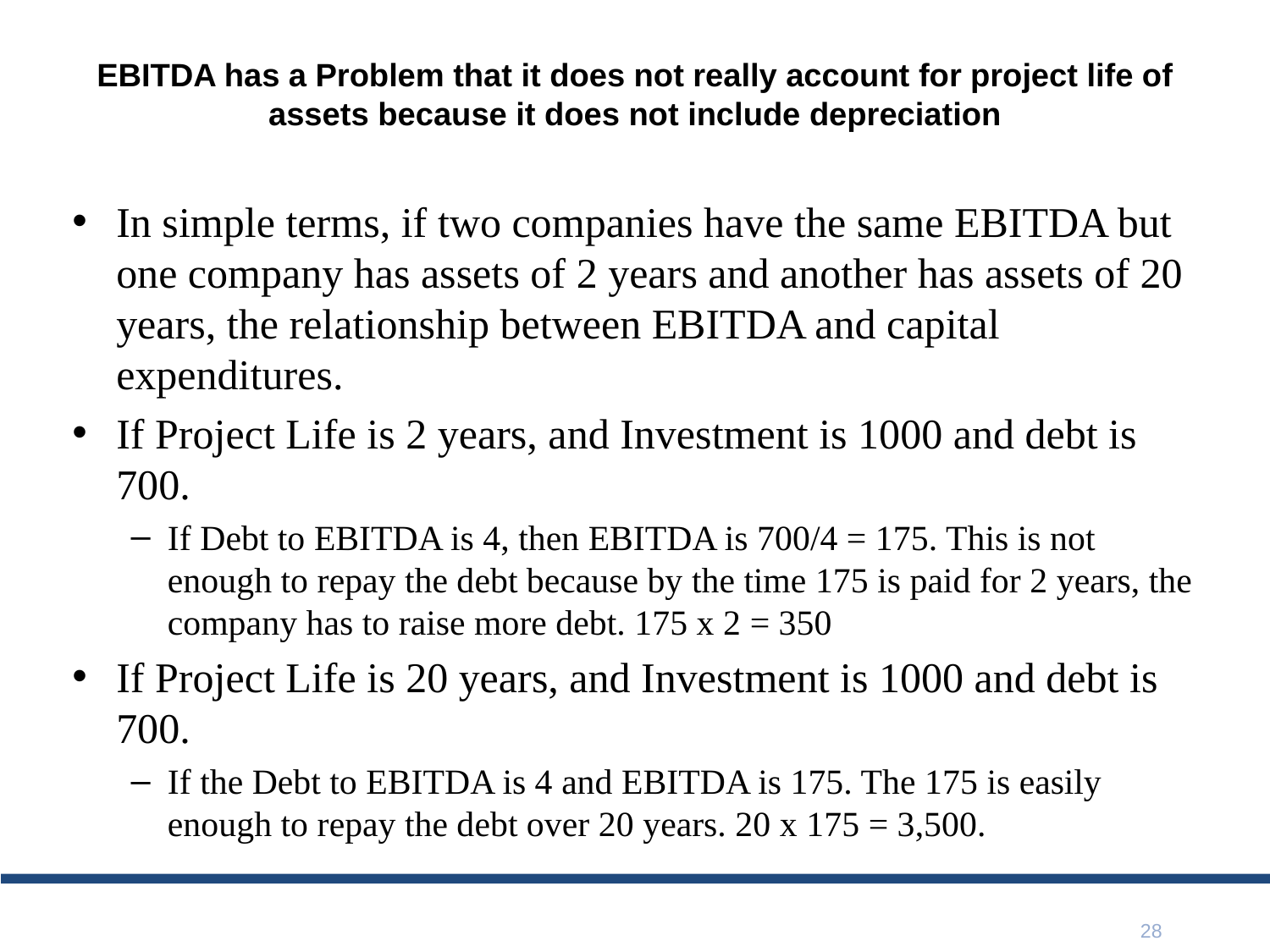

# EBITDA has a Problem that it does not really account for project life of assets because it does not include depreciation
In simple terms, if two companies have the same EBITDA but one company has assets of 2 years and another has assets of 20 years, the relationship between EBITDA and capital expenditures.
If Project Life is 2 years, and Investment is 1000 and debt is 700.
If Debt to EBITDA is 4, then EBITDA is 700/4 = 175. This is not enough to repay the debt because by the time 175 is paid for 2 years, the company has to raise more debt. 175 x 2 = 350
If Project Life is 20 years, and Investment is 1000 and debt is 700.
If the Debt to EBITDA is 4 and EBITDA is 175. The 175 is easily enough to repay the debt over 20 years. 20 x 175 = 3,500.
28